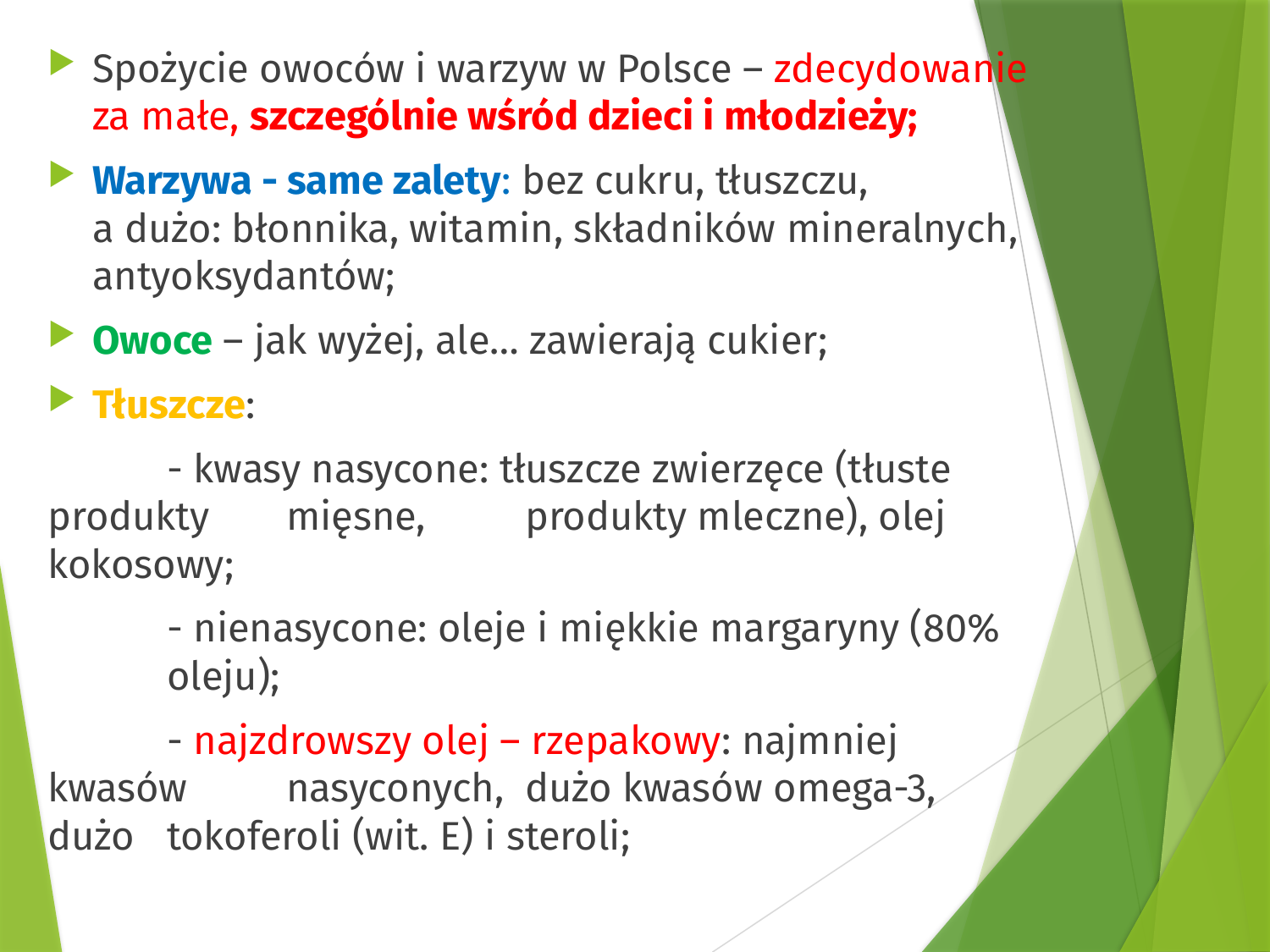

Spożycie owoców i warzyw w Polsce – zdecydowanie za małe, szczególnie wśród dzieci i młodzieży;
Warzywa - same zalety: bez cukru, tłuszczu,
a dużo: błonnika, witamin, składników mineralnych, antyoksydantów;
Owoce – jak wyżej, ale… zawierają cukier;
Tłuszcze:
	- kwasy nasycone: tłuszcze zwierzęce (tłuste 	produkty 	mięsne, 	produkty mleczne), olej 	kokosowy;
	- nienasycone: oleje i miękkie margaryny (80% 	oleju);
	- najzdrowszy olej – rzepakowy: najmniej 	kwasów 	nasyconych, 	dużo kwasów omega-3, 	dużo 	tokoferoli (wit. E) i steroli;